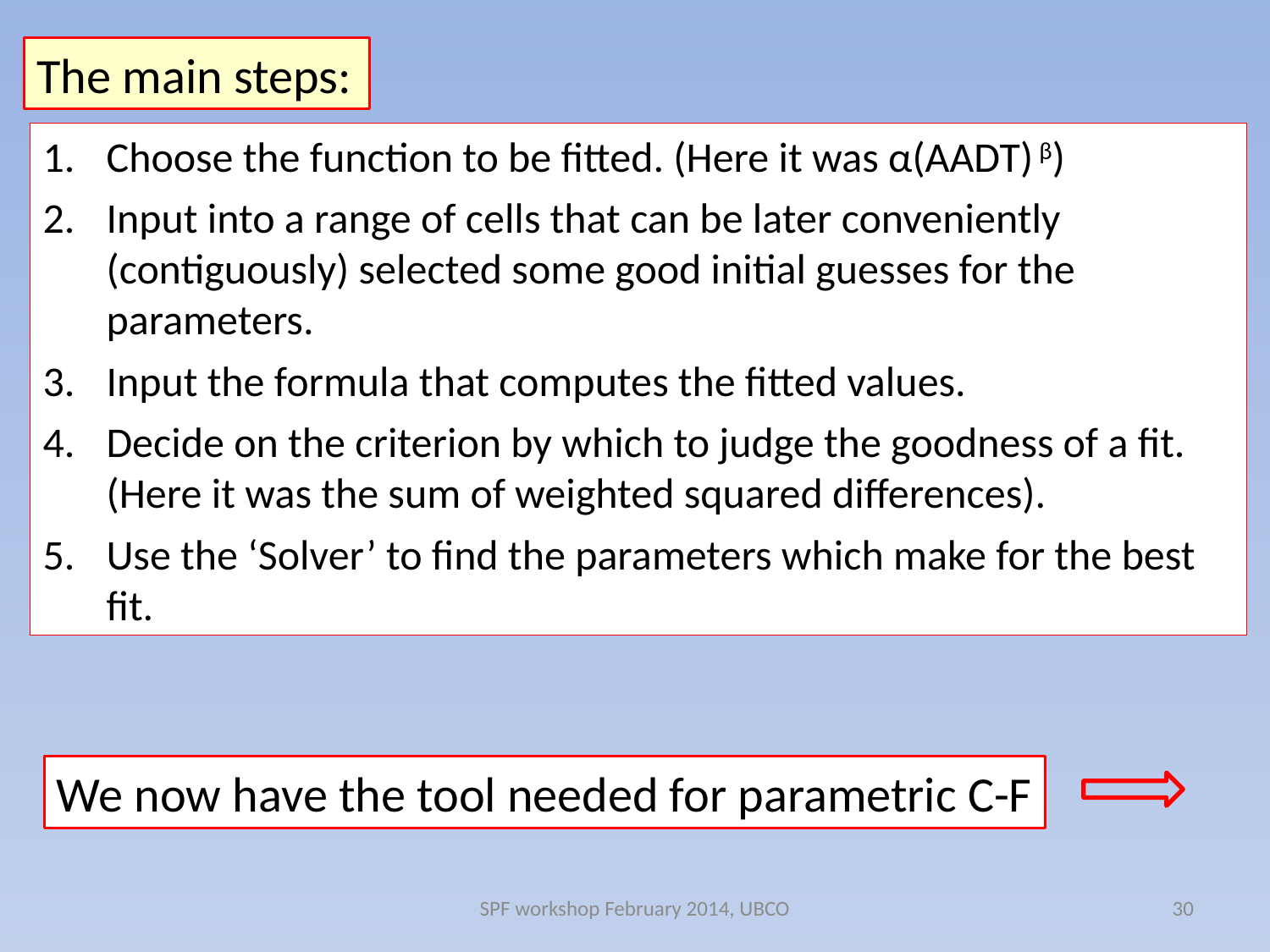

The main steps:
Choose the function to be fitted. (Here it was α(AADT) β)
Input into a range of cells that can be later conveniently (contiguously) selected some good initial guesses for the parameters.
Input the formula that computes the fitted values.
Decide on the criterion by which to judge the goodness of a fit. (Here it was the sum of weighted squared differences).
Use the ‘Solver’ to find the parameters which make for the best fit.
We now have the tool needed for parametric C-F

SPF workshop February 2014, UBCO
30